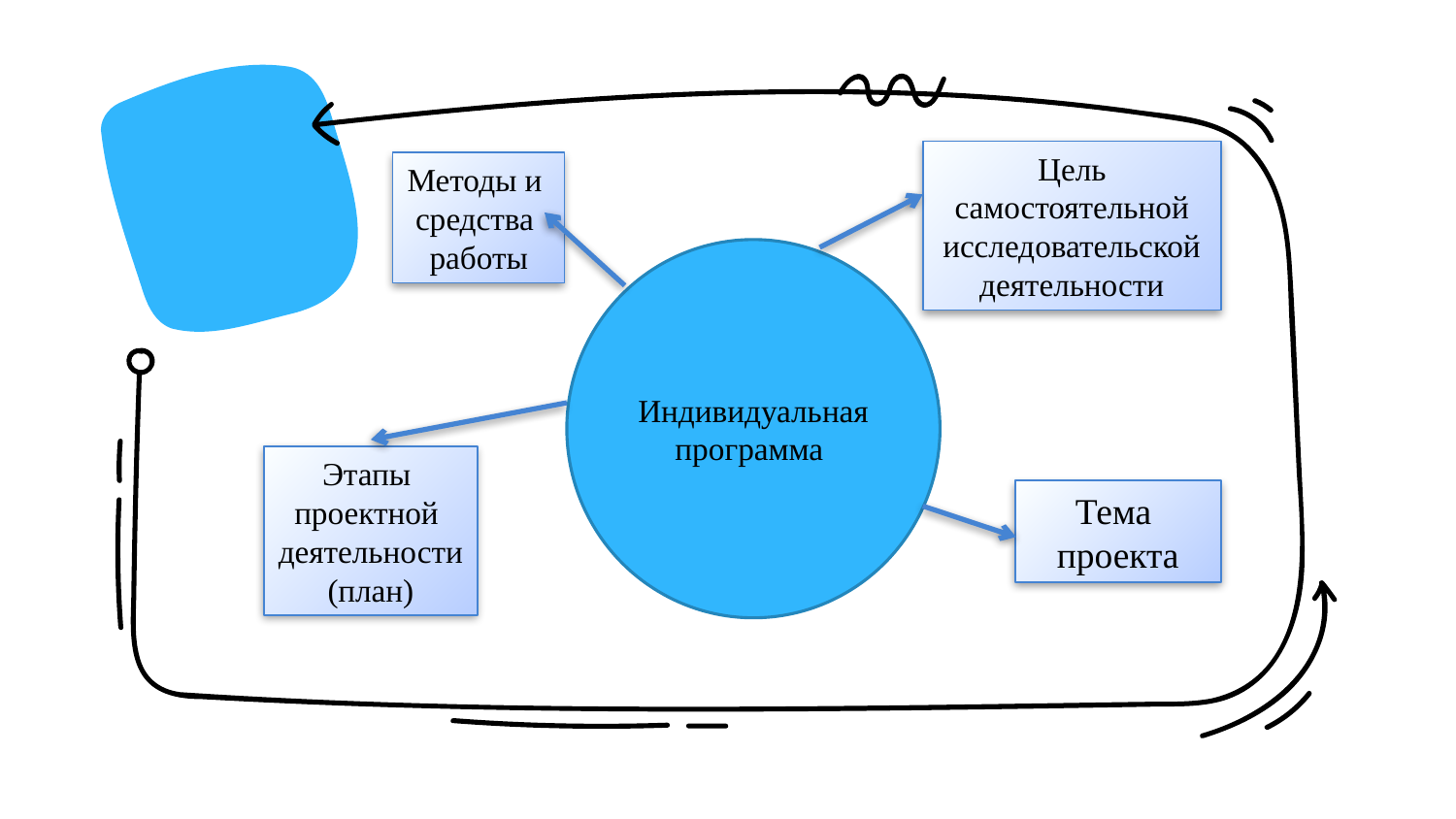

Цель самостоятельной исследовательской деятельности
Методы и
средства
работы
Индивидуальная программа
Этапы
проектной
деятельности
(план)
Тема
проекта